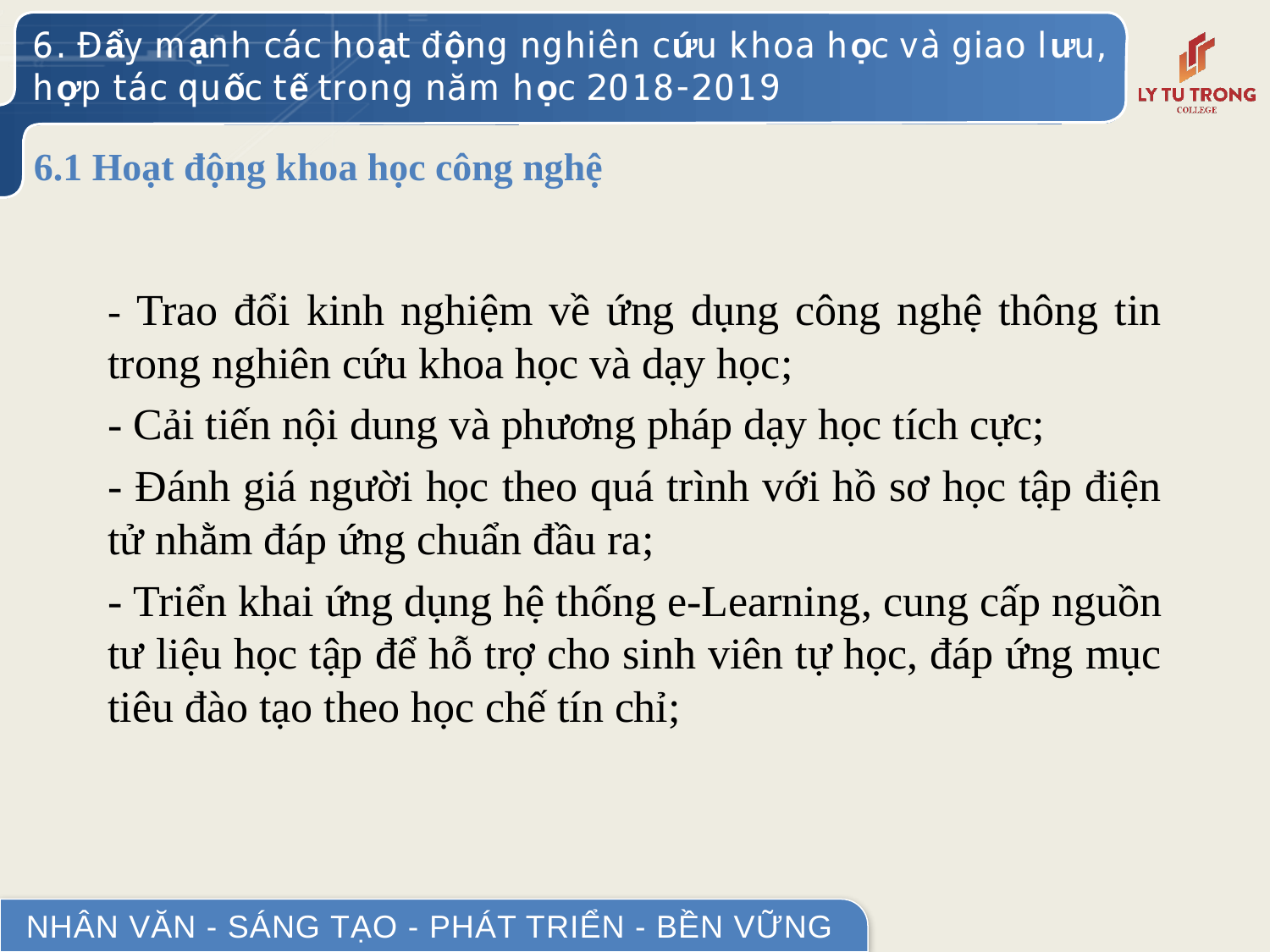

6. Đẩy mạnh các hoạt động nghiên cứu khoa học và giao lưu, hợp tác quốc tế trong năm học 2018-2019
# 6.1 Hoạt động khoa học công nghệ
- Trao đổi kinh nghiệm về ứng dụng công nghệ thông tin trong nghiên cứu khoa học và dạy học;
- Cải tiến nội dung và phương pháp dạy học tích cực;
- Đánh giá người học theo quá trình với hồ sơ học tập điện tử nhằm đáp ứng chuẩn đầu ra;
- Triển khai ứng dụng hệ thống e-Learning, cung cấp nguồn tư liệu học tập để hỗ trợ cho sinh viên tự học, đáp ứng mục tiêu đào tạo theo học chế tín chỉ;